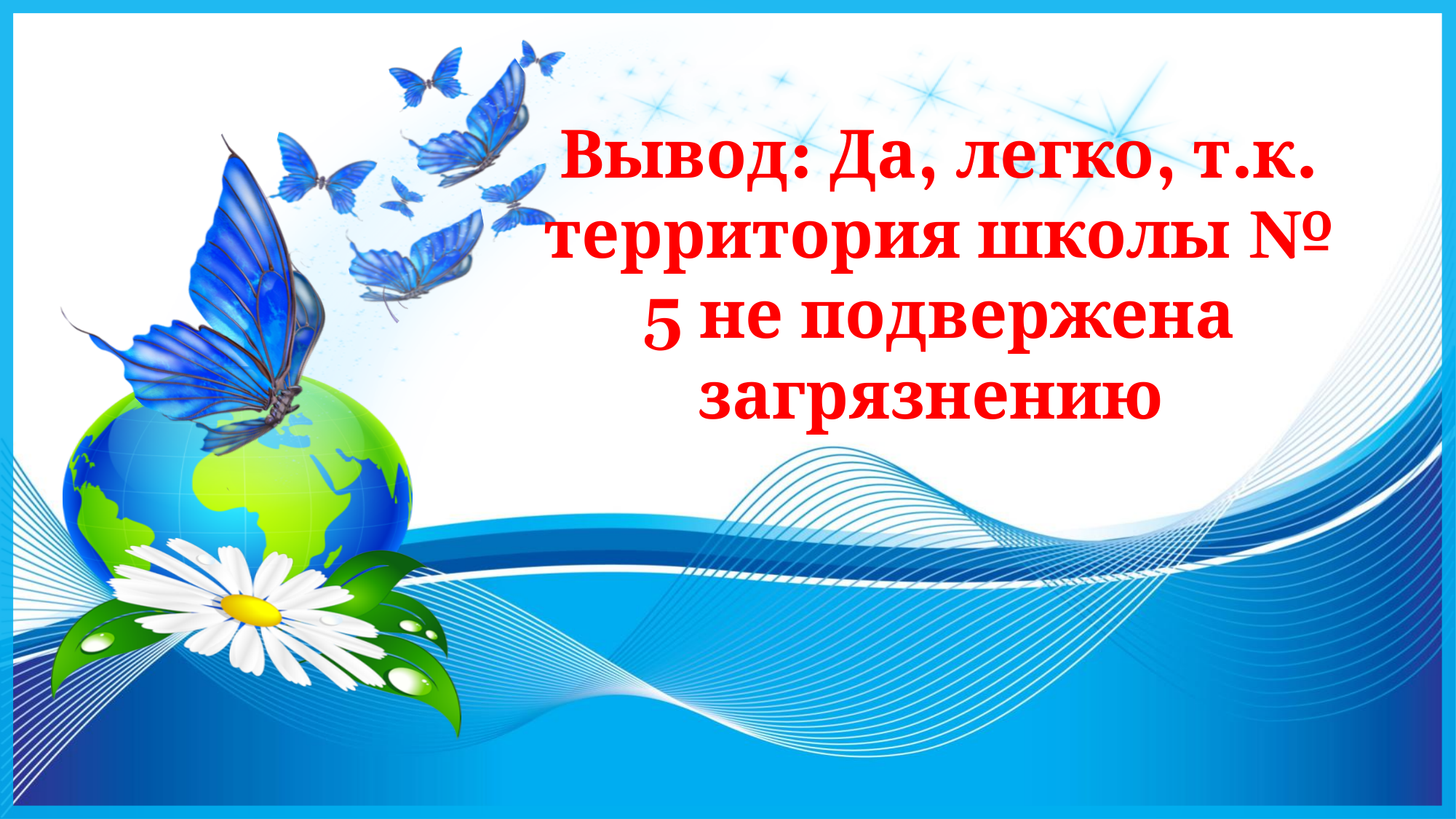

# Вывод: Да, легко, т.к. территория школы № 5 не подвержена загрязнению